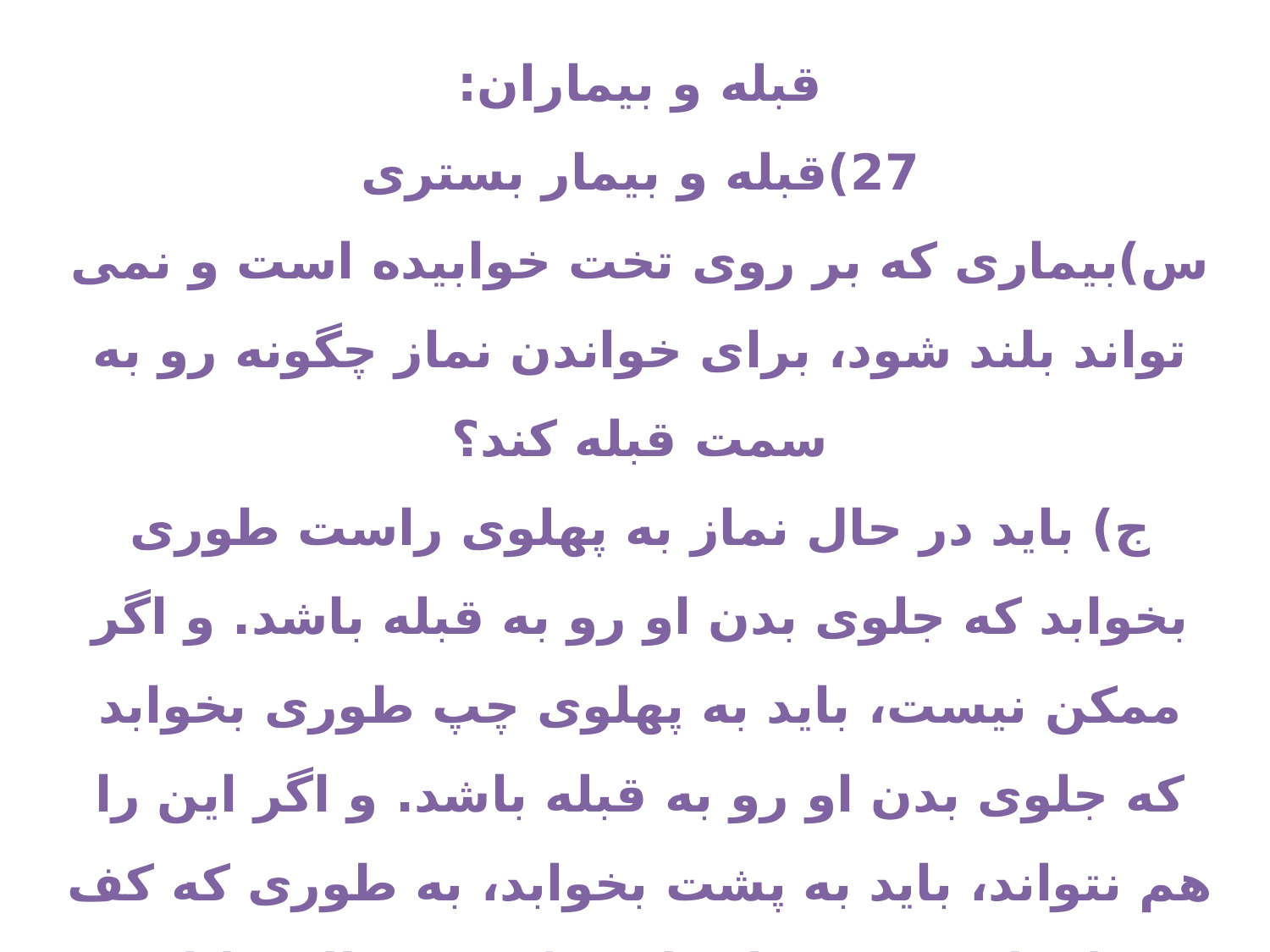

قبله و بیماران:
27)قبله و بیمار بستری
س)بیماری که بر روی تخت خوابیده است و نمی تواند بلند شود، برای خواندن نماز چگونه رو به سمت قبله کند؟
ج) باید در حال نماز به پهلوى راست طورى بخوابد که جلوى بدن او رو به قبله باشد. و اگر ممکن نیست، باید به پهلوى چپ طورى بخوابد که جلوى بدن او رو به قبله باشد. و اگر این را هم نتواند، باید به پشت بخوابد، به طورى که کف پاى او رو به قبله باشد.( توضیح المسائل مراجع، م 779)